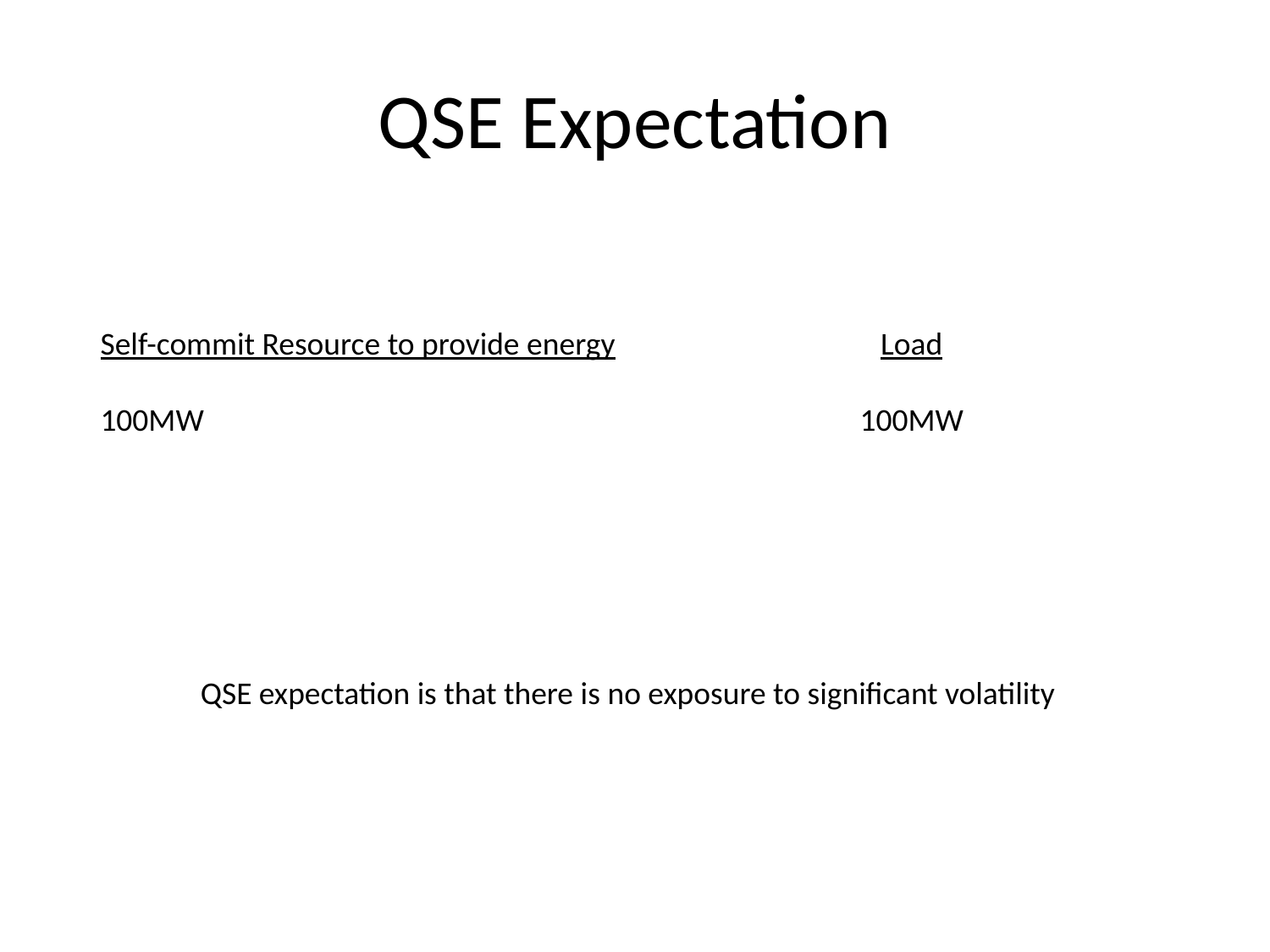

# QSE Expectation
Self-commit Resource to provide energy

100MW
Load

100MW
QSE expectation is that there is no exposure to significant volatility